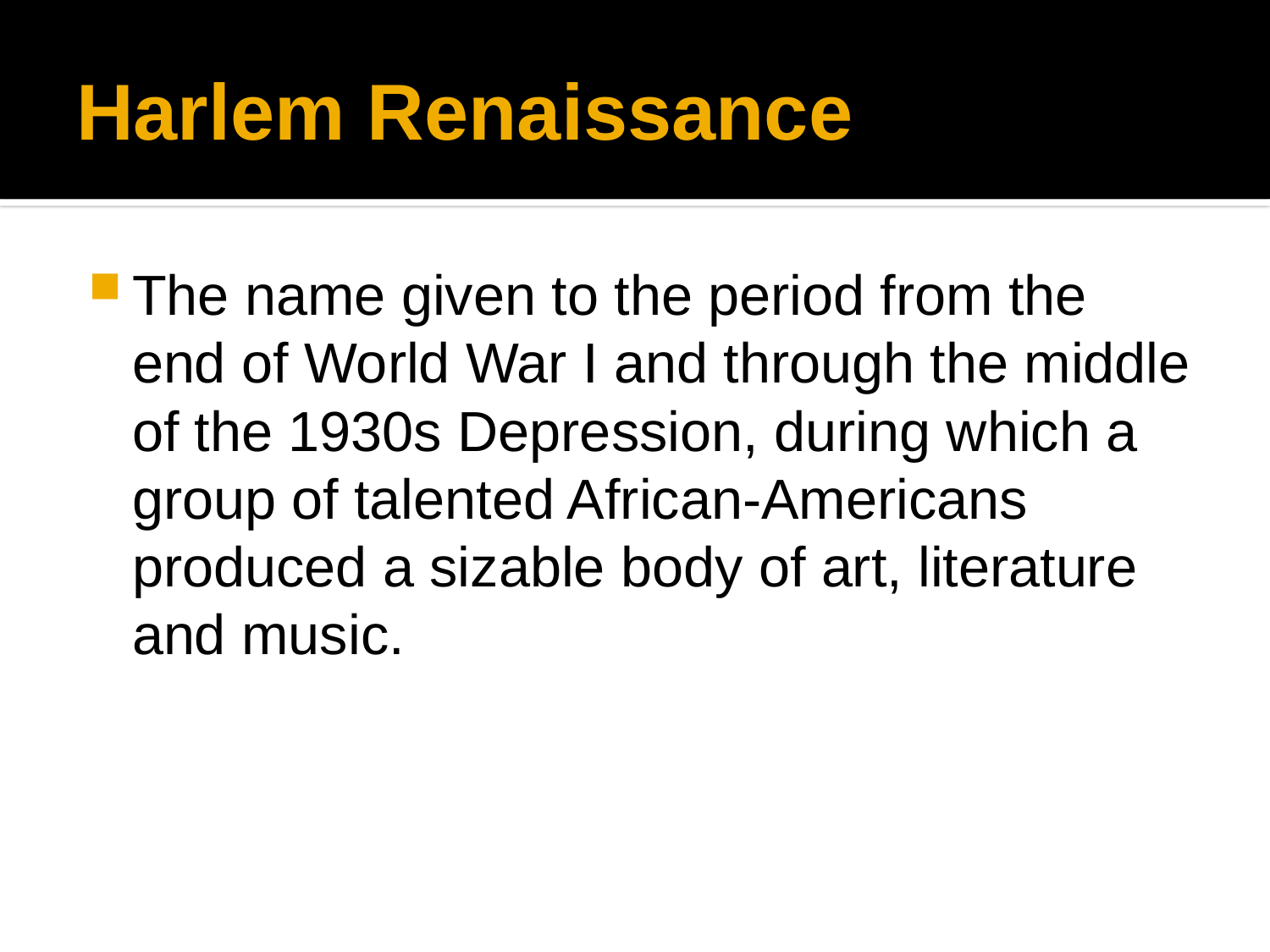

# Harlem Renaissance
The name given to the period from the end of World War I and through the middle of the 1930s Depression, during which a group of talented African-Americans produced a sizable body of art, literature and music.